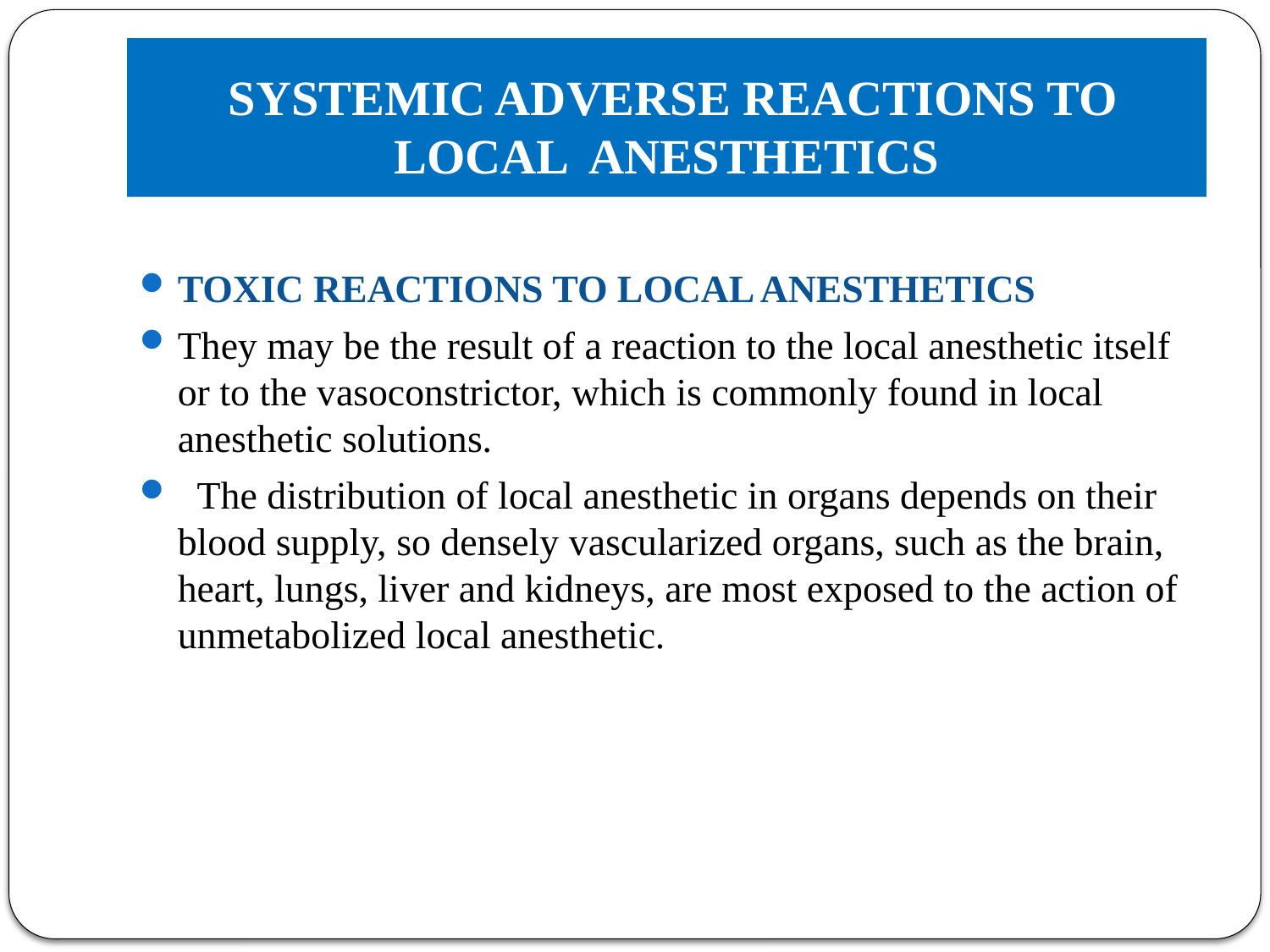

# SYSTEMIC ADVERSE REACTIONS TO LOCAL  ANESTHETICS

TOXIC REACTIONS TO LOCAL ANESTHETICS
They may be the result of a reaction to the local anesthetic itself or to the vasoconstrictor, which is commonly found in local anesthetic solutions.
  The distribution of local anesthetic in organs depends on their blood supply, so densely vascularized organs, such as the brain, heart, lungs, liver and kidneys, are most exposed to the action of unmetabolized local anesthetic.